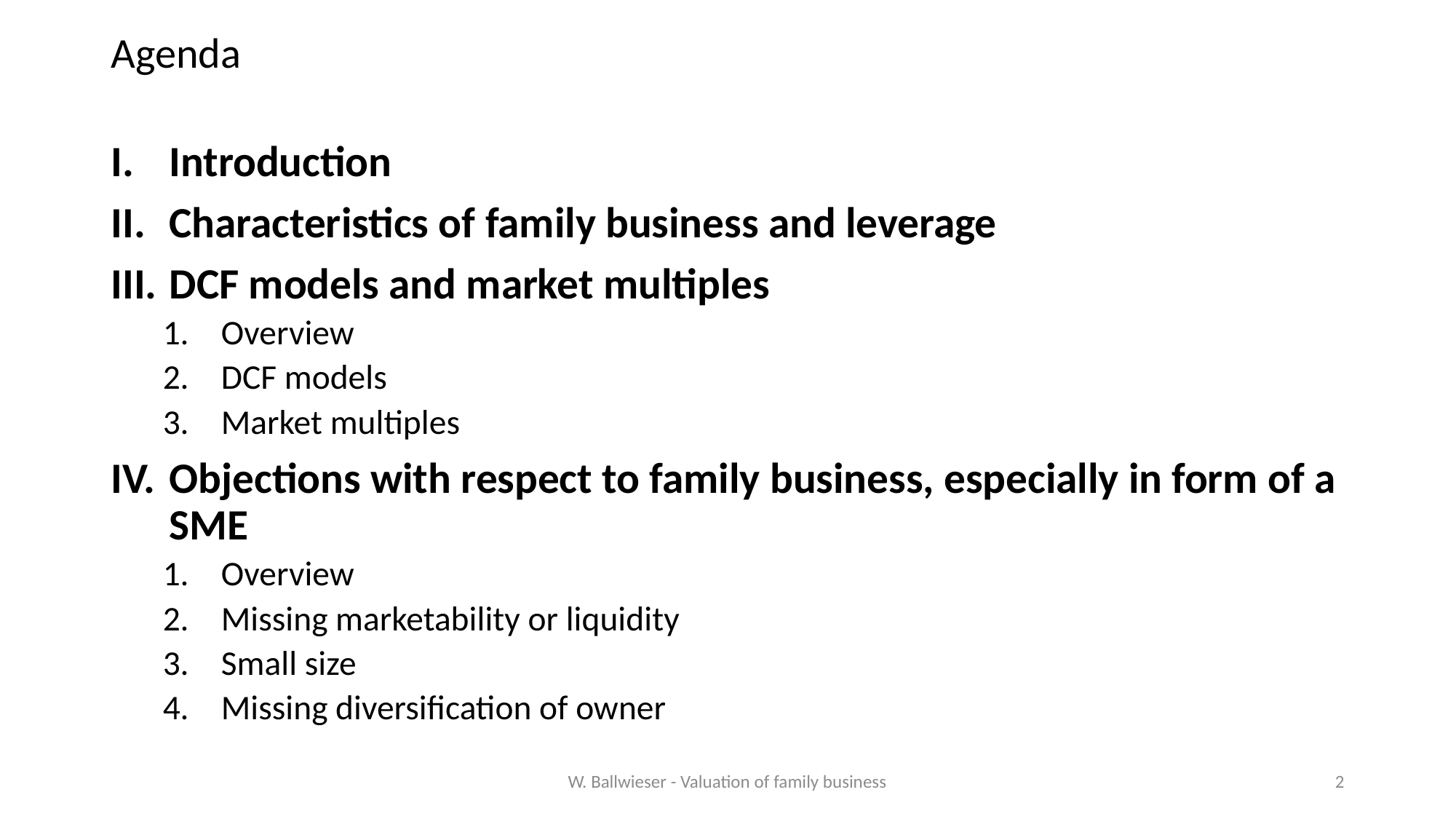

# Agenda
Introduction
Characteristics of family business and leverage
DCF models and market multiples
Overview
DCF models
Market multiples
Objections with respect to family business, especially in form of a SME
Overview
Missing marketability or liquidity
Small size
Missing diversification of owner
W. Ballwieser - Valuation of family business
2